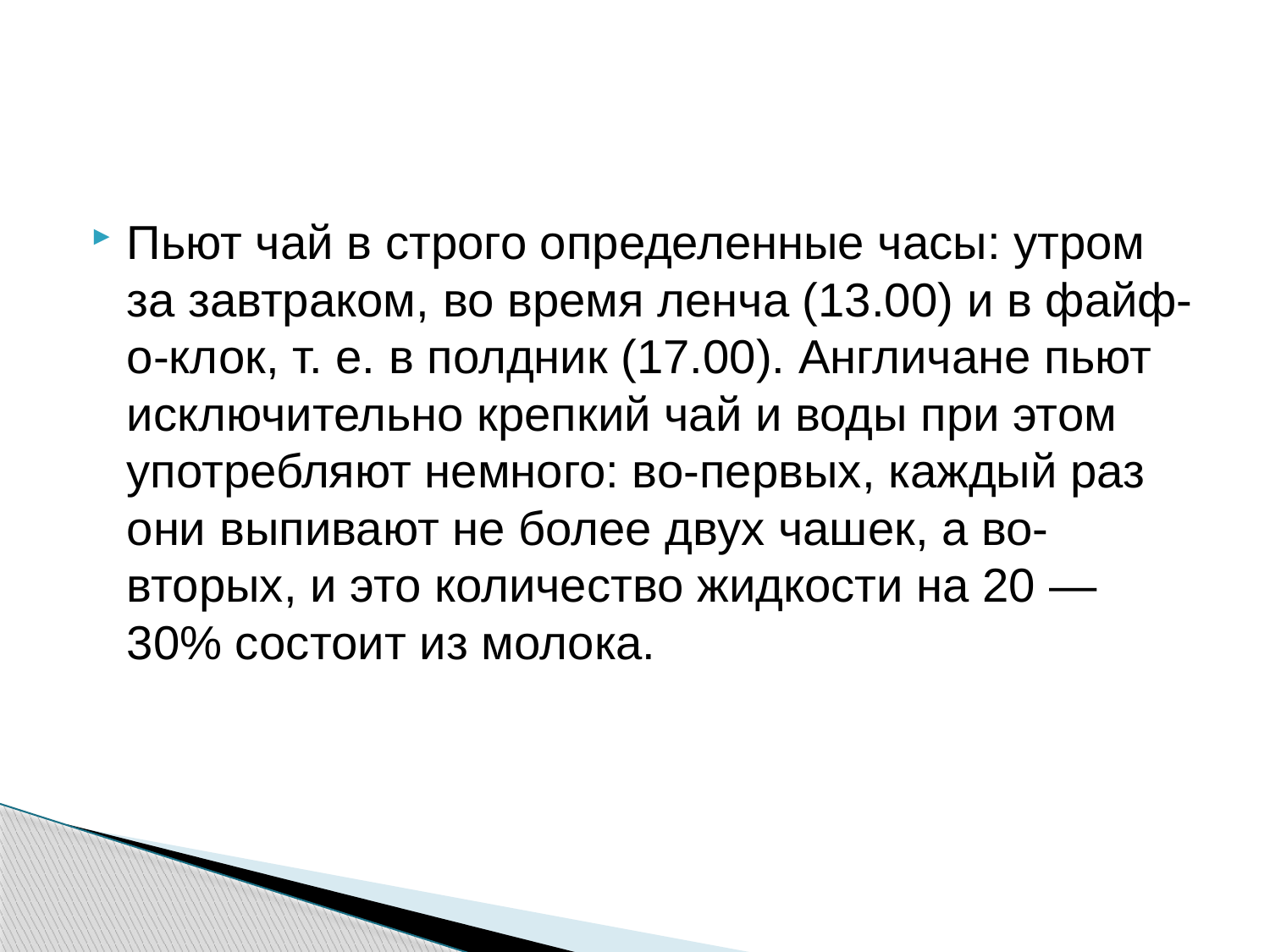

#
Пьют чай в строго определенные часы: утром за завтраком, во время ленча (13.00) и в файф-о-клок, т. е. в полдник (17.00). Англичане пьют исключительно крепкий чай и воды при этом употребляют немного: во-первых, каждый раз они выпивают не более двух чашек, а во-вторых, и это количество жидкости на 20 — 30% состоит из молока.